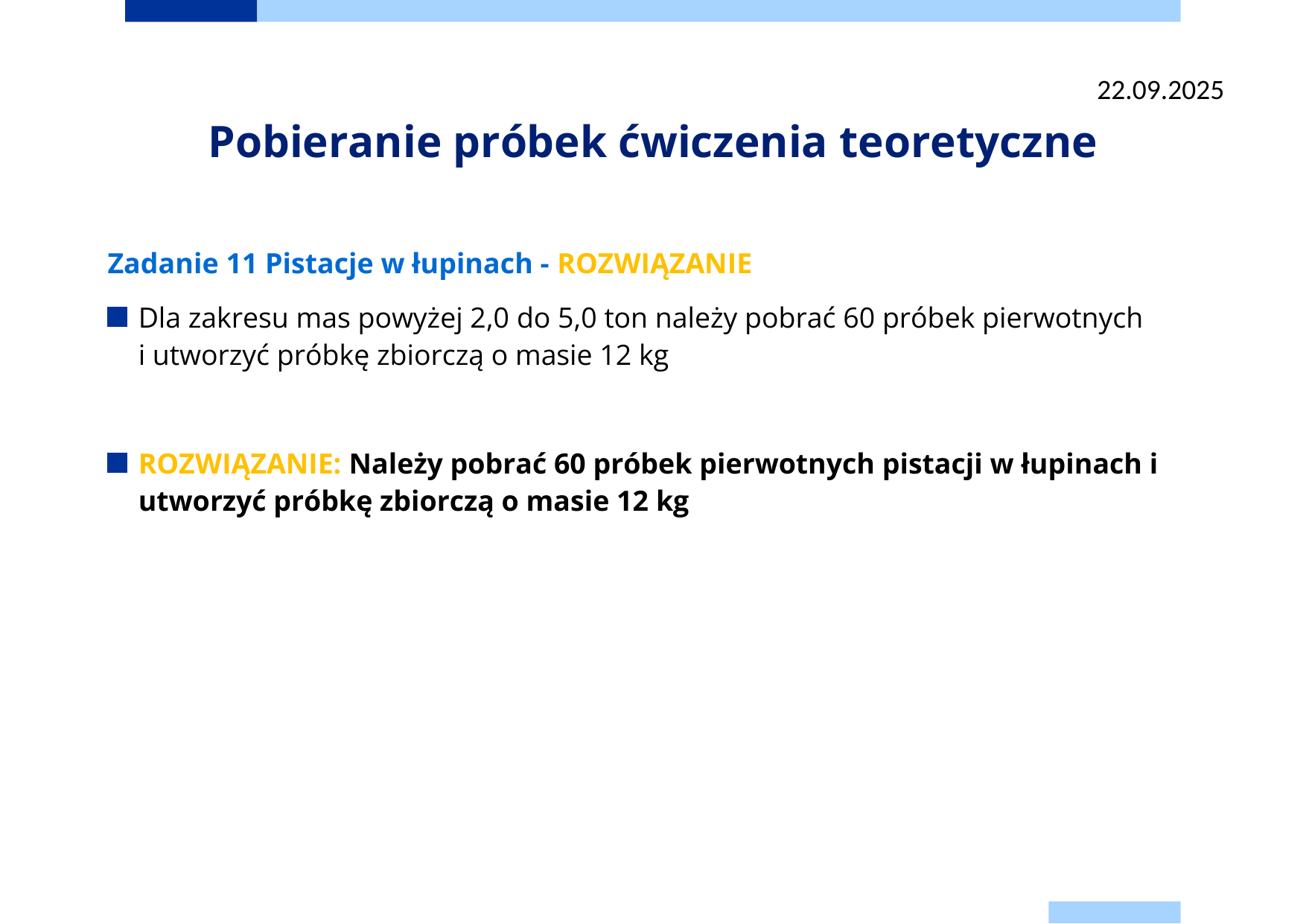

22.09.2025
# Pobieranie próbek ćwiczenia teoretyczne
Zadanie 11 Pistacje w łupinach - ROZWIĄZANIE
Dla zakresu mas powyżej 2,0 do 5,0 ton należy pobrać 60 próbek pierwotnych
i utworzyć próbkę zbiorczą o masie 12 kg

ROZWIĄZANIE: Należy pobrać 60 próbek pierwotnych pistacji w łupinach i utworzyć próbkę zbiorczą o masie 12 kg